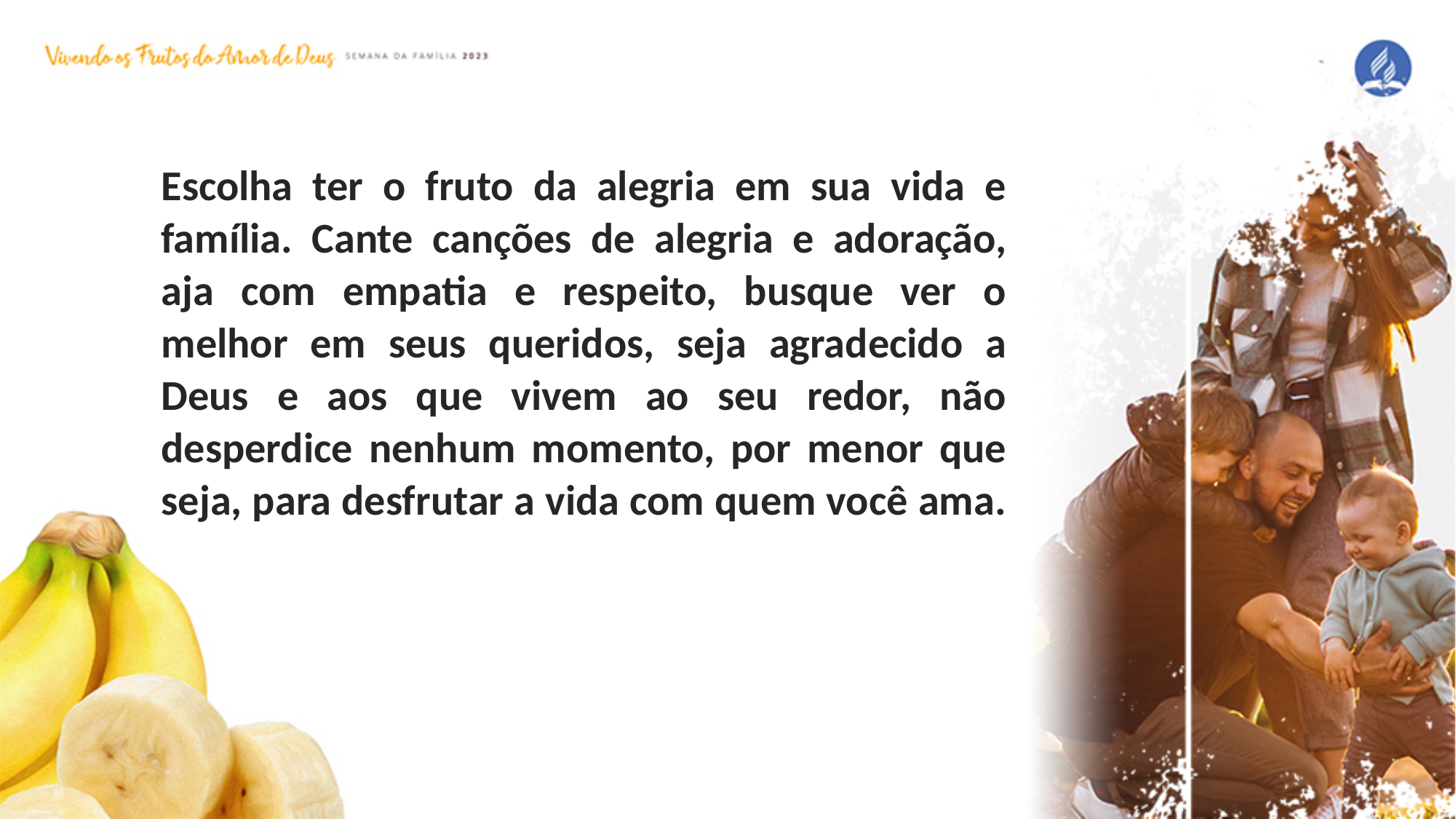

Escolha ter o fruto da alegria em sua vida e família. Cante canções de alegria e adoração, aja com empatia e respeito, busque ver o melhor em seus queridos, seja agradecido a Deus e aos que vivem ao seu redor, não desperdice nenhum momento, por menor que seja, para desfrutar a vida com quem você ama.